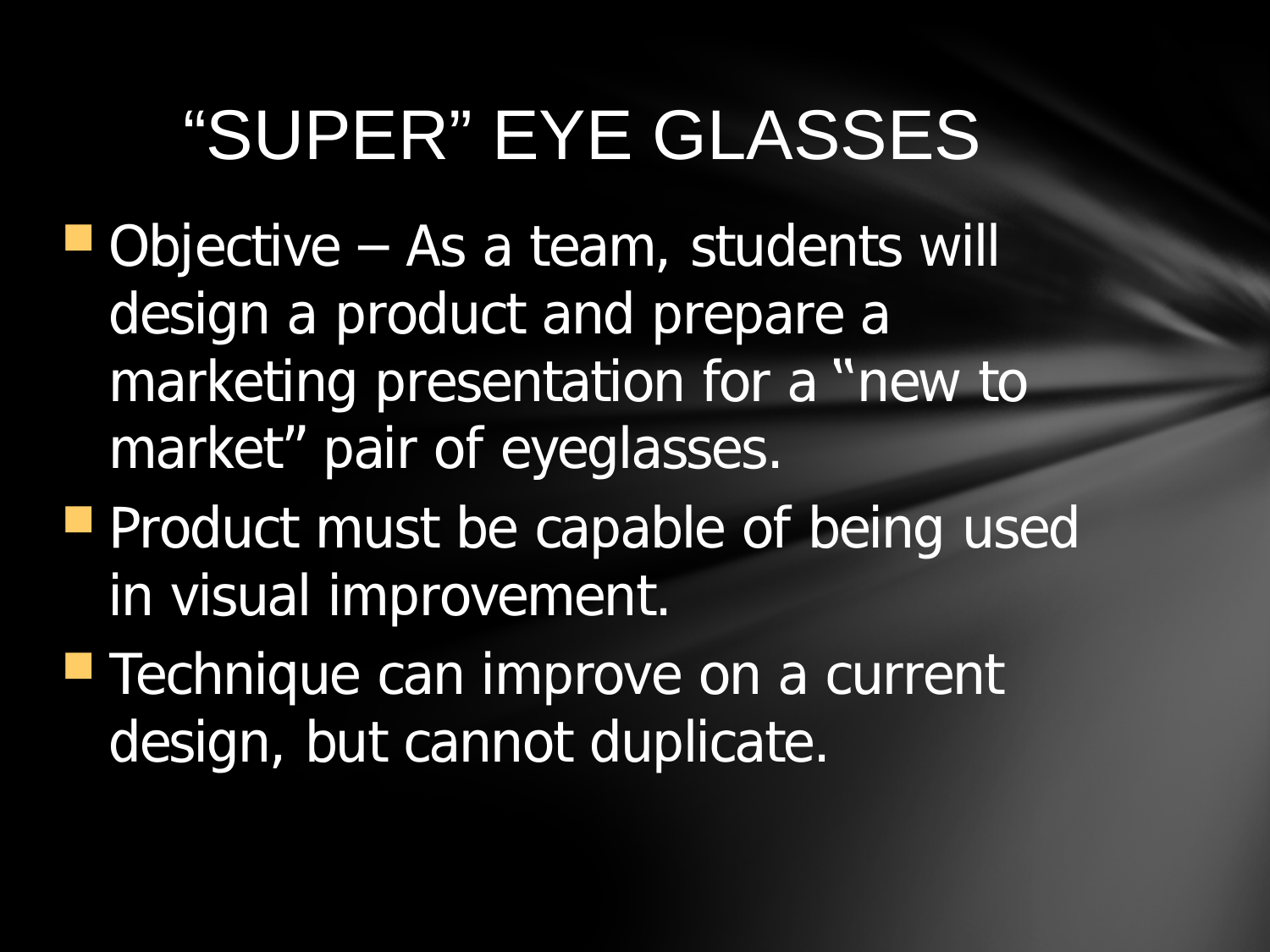

# “SUPER” EYE GLASSES
Objective – As a team, students will design a product and prepare a marketing presentation for a “new to market” pair of eyeglasses.
Product must be capable of being used in visual improvement.
Technique can improve on a current design, but cannot duplicate.